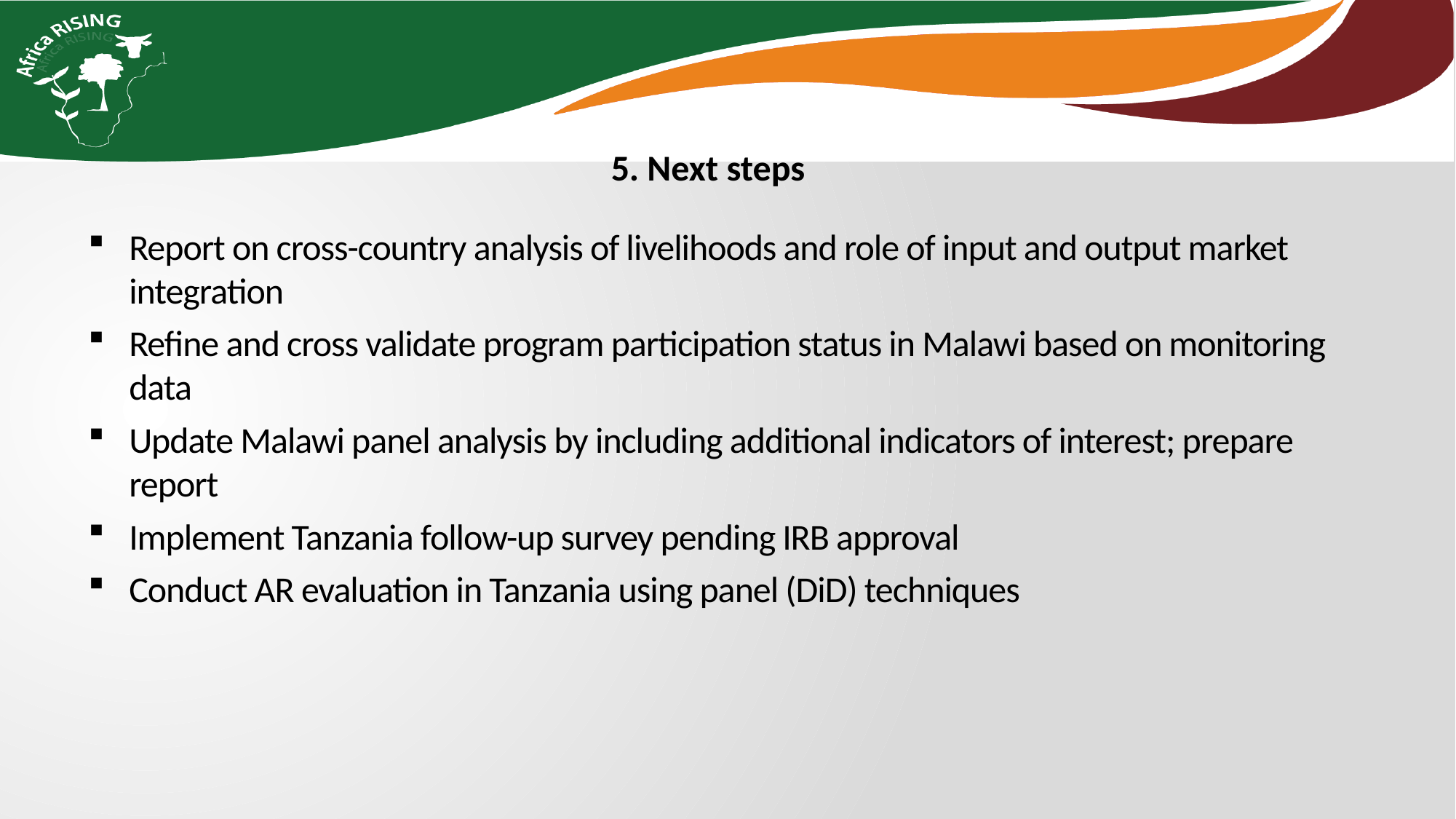

5. Next steps
Report on cross-country analysis of livelihoods and role of input and output market integration
Refine and cross validate program participation status in Malawi based on monitoring data
Update Malawi panel analysis by including additional indicators of interest; prepare  report
Implement Tanzania follow-up survey pending IRB approval
Conduct AR evaluation in Tanzania using panel (DiD) techniques